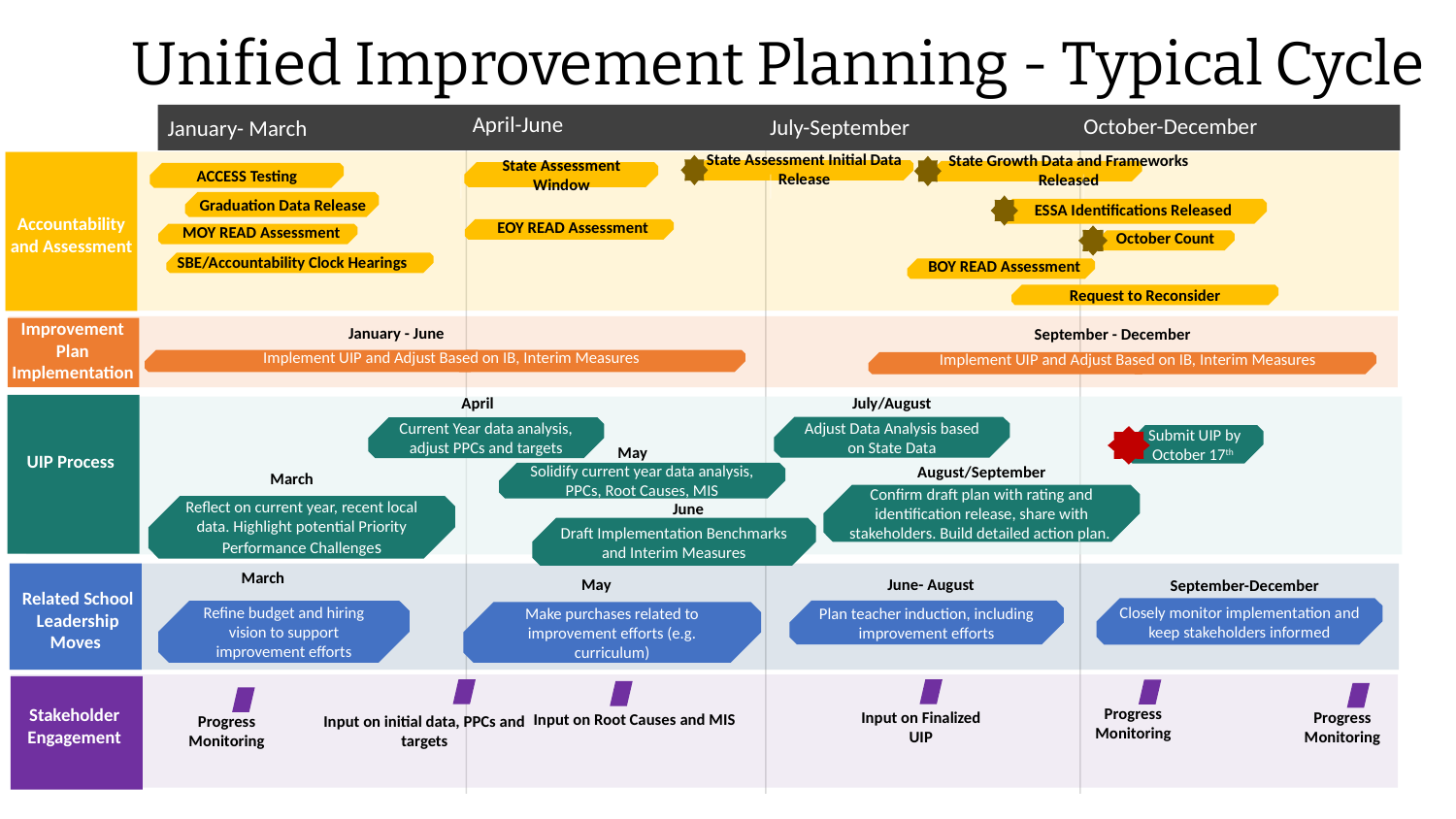

Unified Improvement Planning - Typical Cycle

April-June
October-December
July-September
January- March
State Assessment Initial Data Release

State Growth Data and Frameworks Released

Accountability and Assessment

State Assessment Window

ACCESS Testing

Graduation Data Release

ESSA Identifications Released

EOY READ Assessment

MOY READ Assessment

October Count

SBE/Accountability Clock Hearings

BOY READ Assessment

Request to Reconsider

Improvement Plan Implementation
January - June
Implement UIP and Adjust Based on IB, Interim Measures

September - December
Implement UIP and Adjust Based on IB, Interim Measures

July/August
Adjust Data Analysis based on State Data
April
Current Year data analysis, adjust PPCs and targets

UIP Process

Submit UIP by October 17th

May
Solidify current year data analysis, PPCs, Root Causes, MIS
August/September
Confirm draft plan with rating and identification release, share with stakeholders. Build detailed action plan.
March
Reflect on current year, recent local data. Highlight potential Priority Performance Challenges
June
Draft Implementation Benchmarks and Interim Measures

Related School Leadership Moves

March
Refine budget and hiring vision to support improvement efforts
September-December
Closely monitor implementation and keep stakeholders informed
May
Make purchases related to improvement efforts (e.g. curriculum)
June- August
Plan teacher induction, including improvement efforts

Stakeholder Engagement

Input on Finalized UIP

Input on initial data, PPCs and targets

Progress Monitoring

Input on Root Causes and MIS

Progress Monitoring

Progress Monitoring